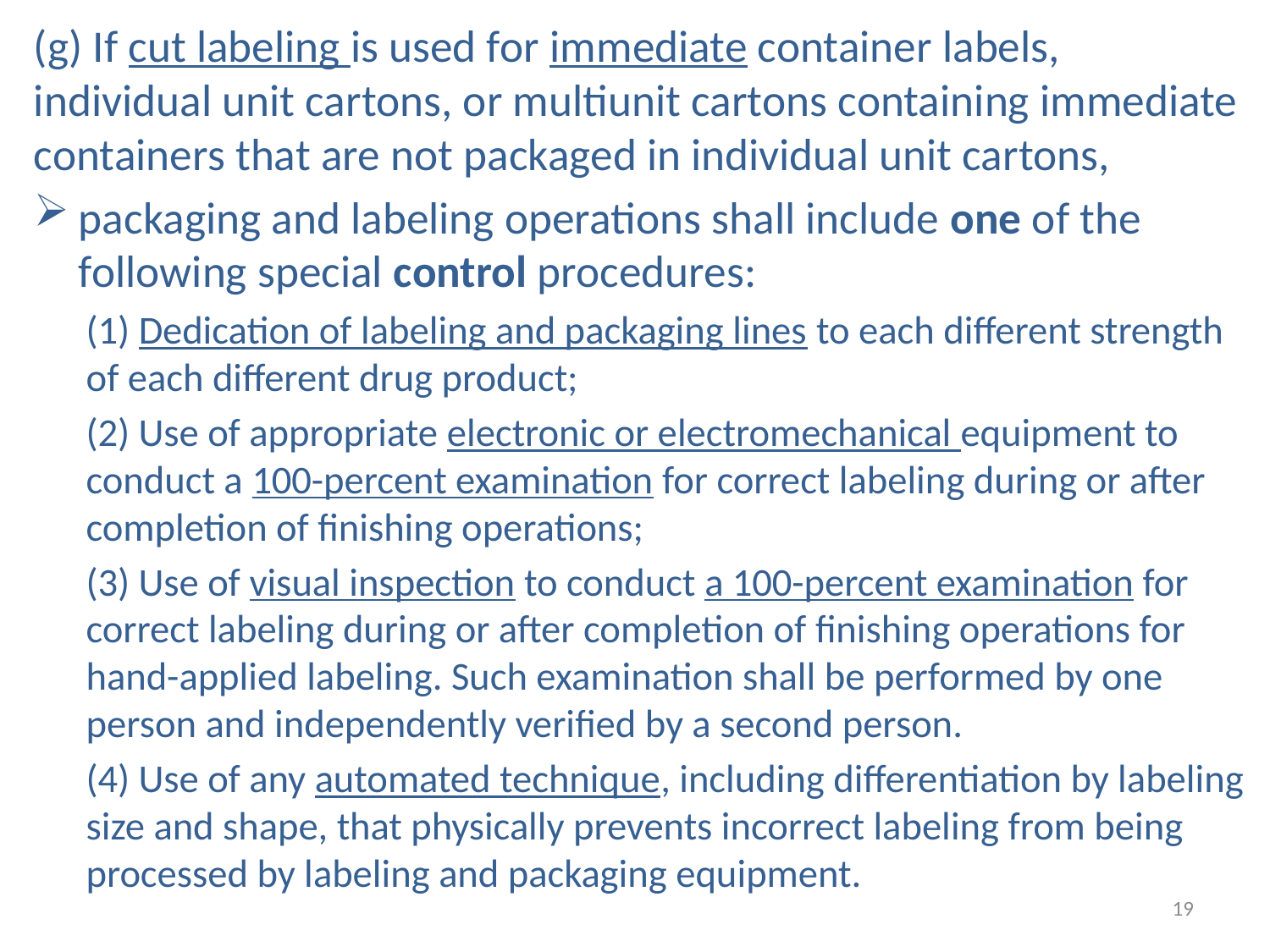

(g) If cut labeling is used for immediate container labels, individual unit cartons, or multiunit cartons containing immediate containers that are not packaged in individual unit cartons,
packaging and labeling operations shall include one of the following special control procedures:
(1) Dedication of labeling and packaging lines to each different strength of each different drug product;
(2) Use of appropriate electronic or electromechanical equipment to conduct a 100-percent examination for correct labeling during or after completion of finishing operations;
(3) Use of visual inspection to conduct a 100-percent examination for correct labeling during or after completion of finishing operations for hand-applied labeling. Such examination shall be performed by one person and independently verified by a second person.
(4) Use of any automated technique, including differentiation by labeling size and shape, that physically prevents incorrect labeling from being processed by labeling and packaging equipment.

19